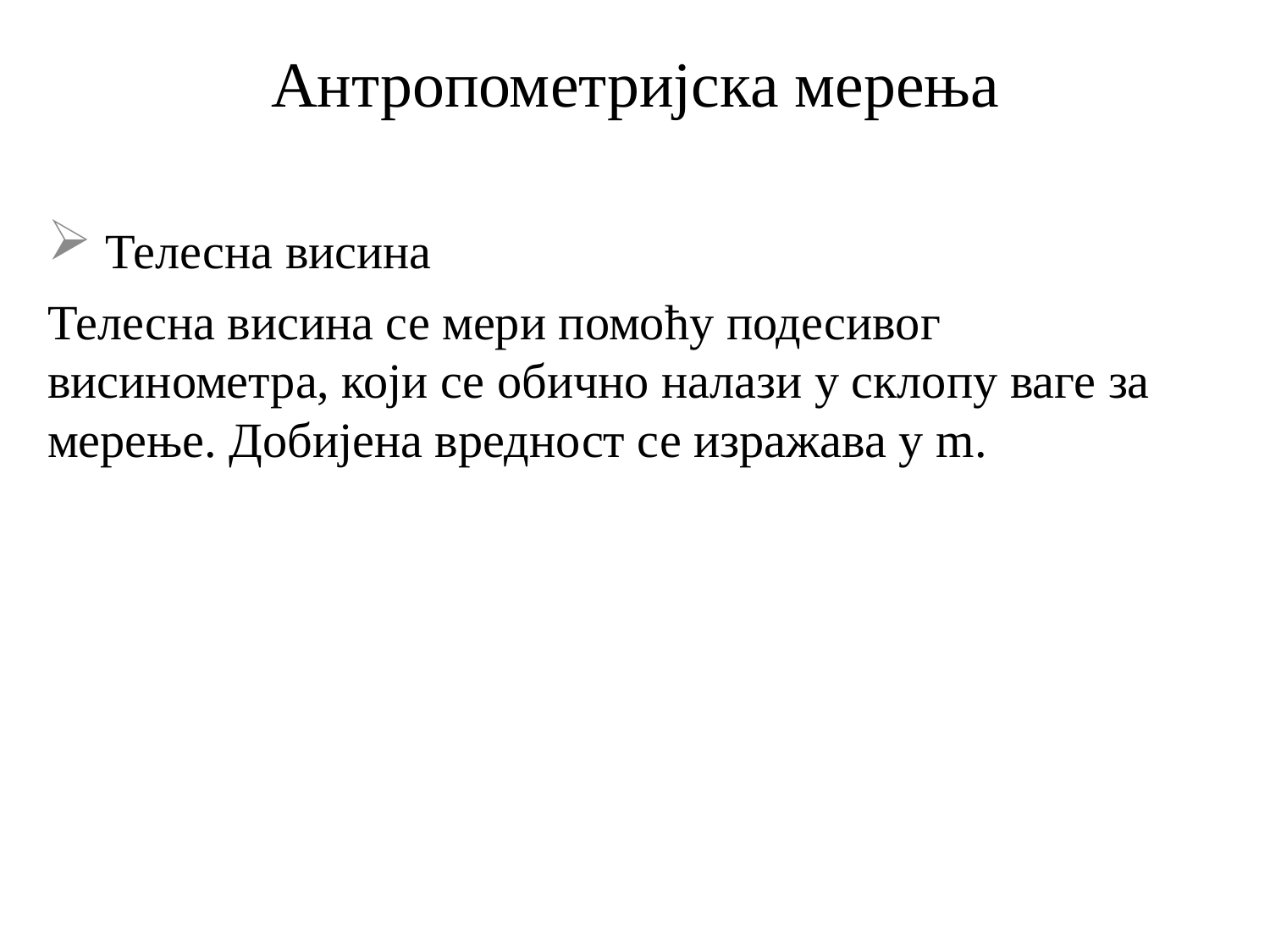

# Антропометријска мерења
 Телесна висина
Телесна висина се мери помоћу подесивог висинометра, који се обично налази у склопу ваге за мерење. Добијена вредност се изражава у m.